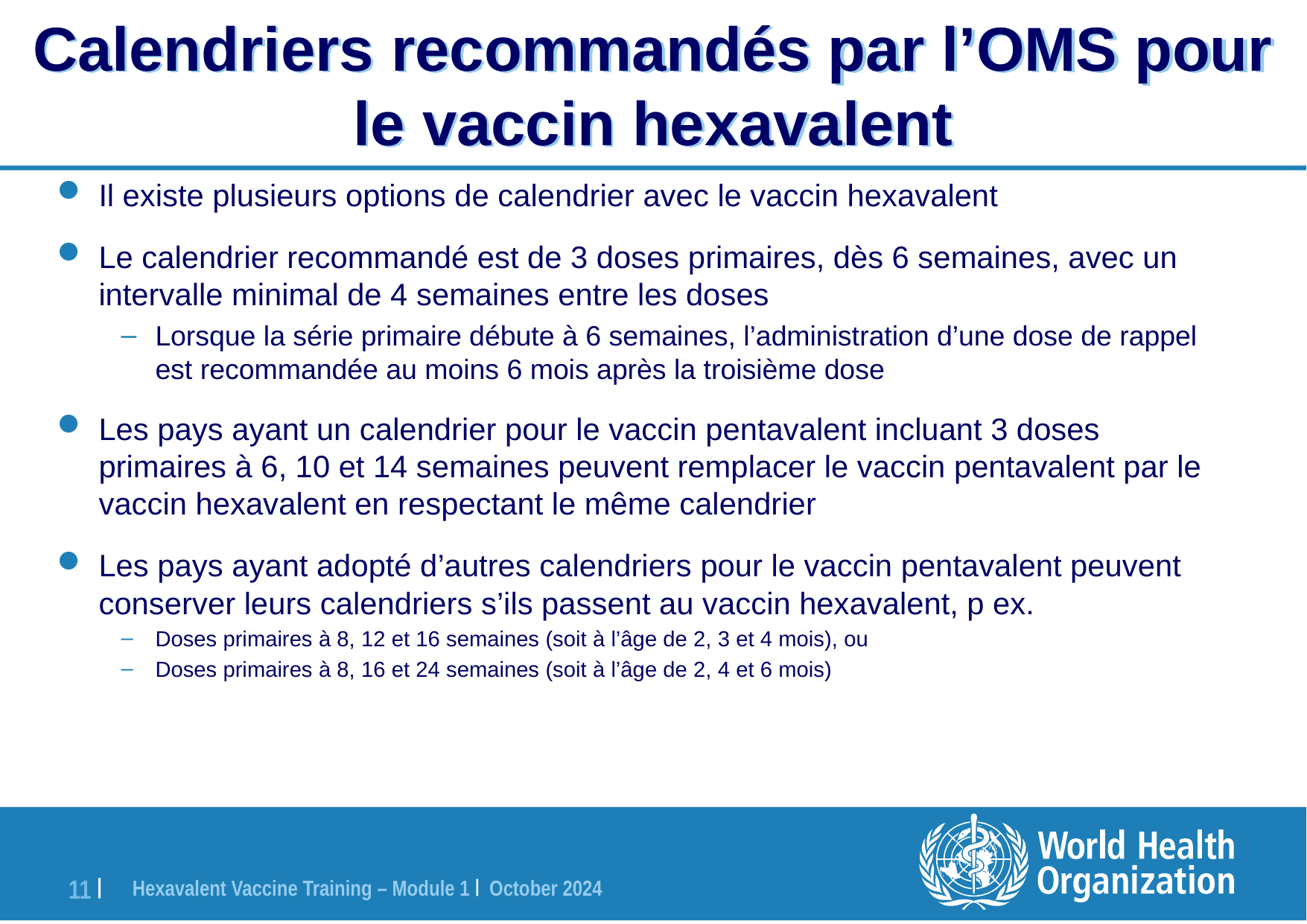

# Calendriers recommandés par l’OMS pour le vaccin hexavalent
Il existe plusieurs options de calendrier avec le vaccin hexavalent
Le calendrier recommandé est de 3 doses primaires, dès 6 semaines, avec un intervalle minimal de 4 semaines entre les doses
Lorsque la série primaire débute à 6 semaines, l’administration d’une dose de rappel est recommandée au moins 6 mois après la troisième dose
Les pays ayant un calendrier pour le vaccin pentavalent incluant 3 doses primaires à 6, 10 et 14 semaines peuvent remplacer le vaccin pentavalent par le vaccin hexavalent en respectant le même calendrier
Les pays ayant adopté d’autres calendriers pour le vaccin pentavalent peuvent conserver leurs calendriers s’ils passent au vaccin hexavalent, p ex.
Doses primaires à 8, 12 et 16 semaines (soit à l’âge de 2, 3 et 4 mois), ou
Doses primaires à 8, 16 et 24 semaines (soit à l’âge de 2, 4 et 6 mois)